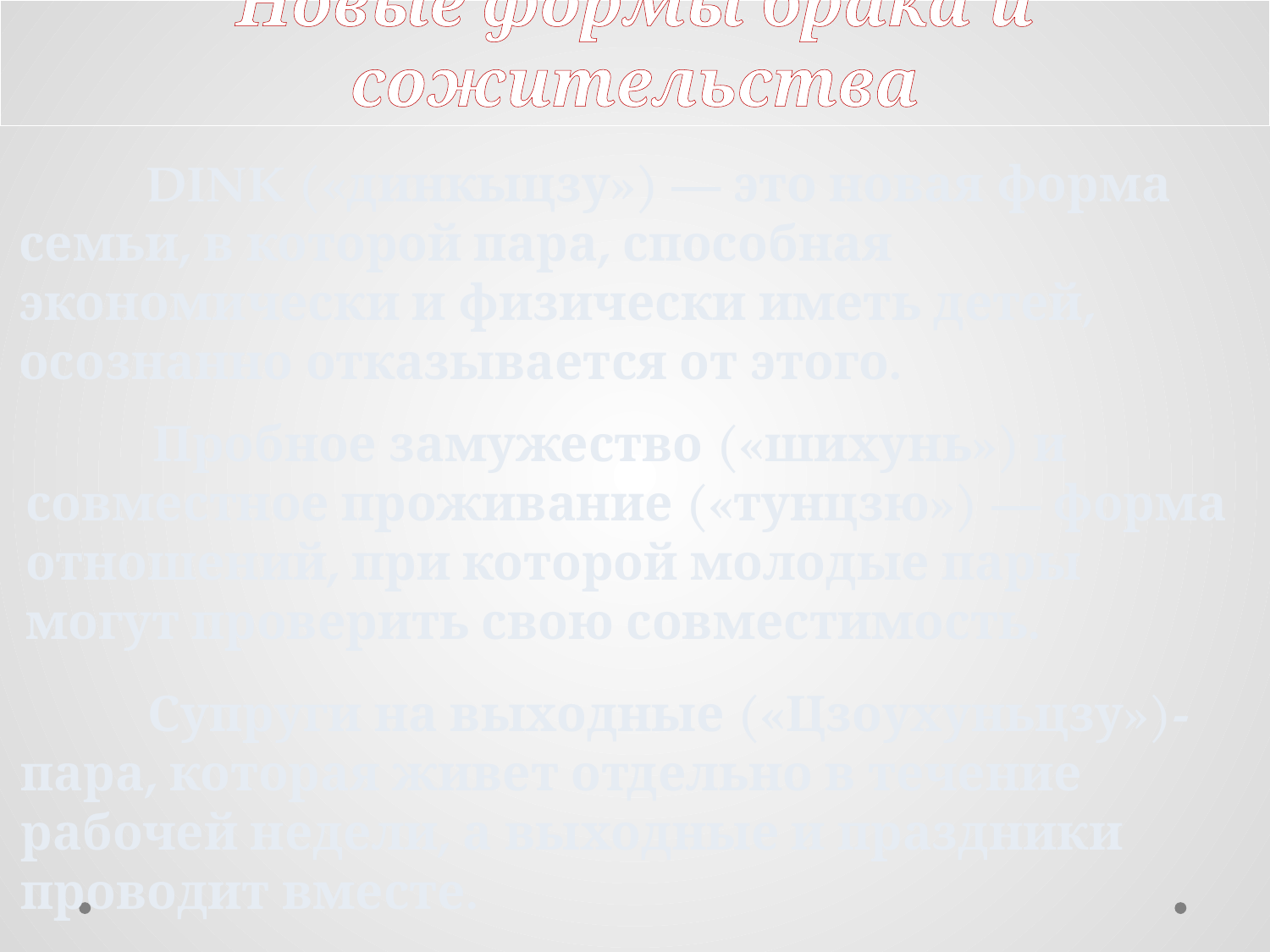

# Новые формы брака и сожительства
	DINK («динкыцзу») — это новая форма семьи, в которой пара, способная экономически и физически иметь детей, осознанно отказывается от этого.
	Пробное замужество («шихунь») и совместное проживание («тунцзю») — форма отношений, при которой молодые пары могут проверить свою совместимость.
	Супруги на выходные («Цзоухуньцзу»)- пара, которая живет отдельно в течение рабочей недели, а выходные и праздники проводит вместе.